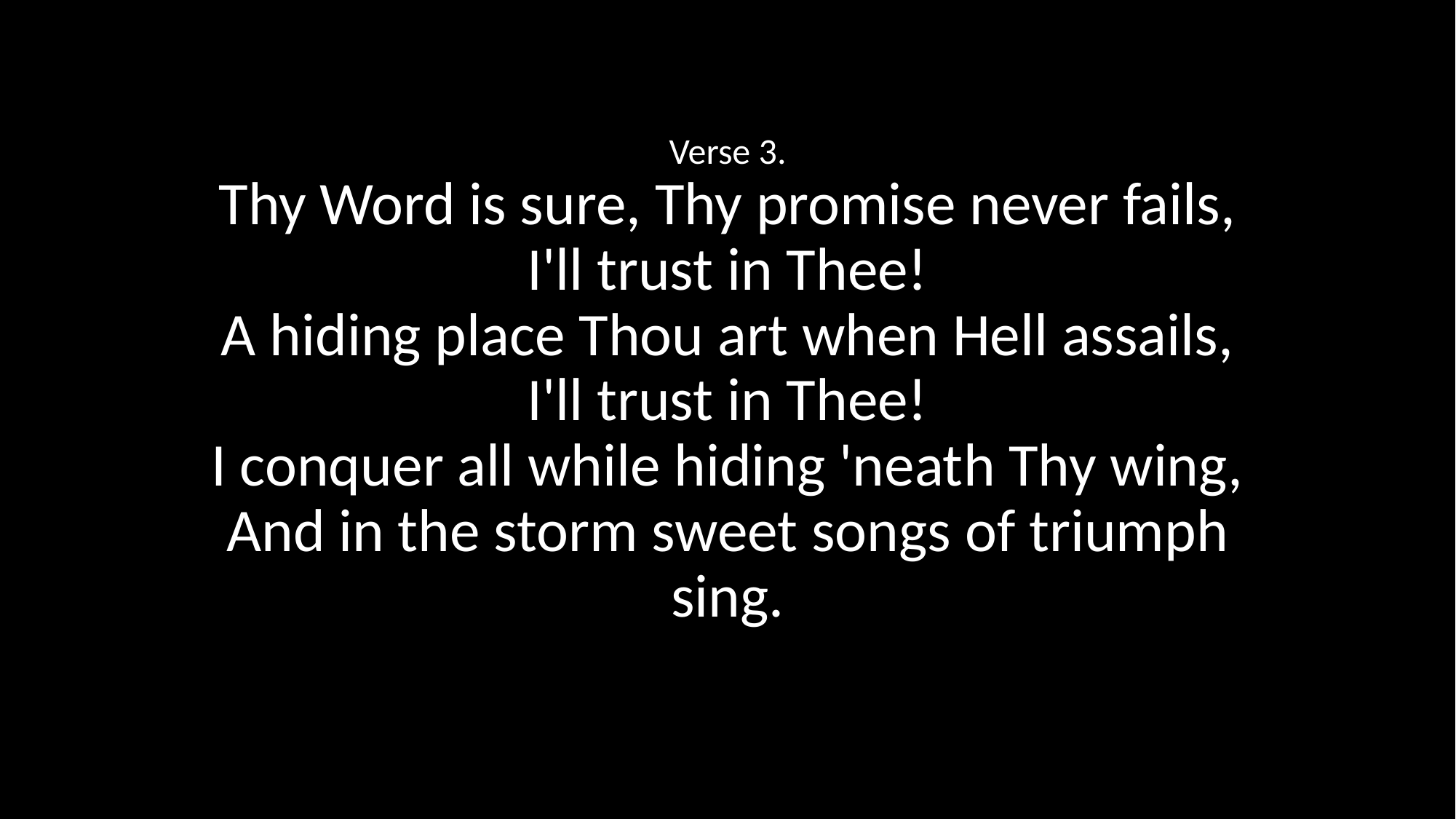

Verse 3.
Thy Word is sure, Thy promise never fails,
I'll trust in Thee!
A hiding place Thou art when Hell assails,
I'll trust in Thee!
I conquer all while hiding 'neath Thy wing,
And in the storm sweet songs of triumph sing.